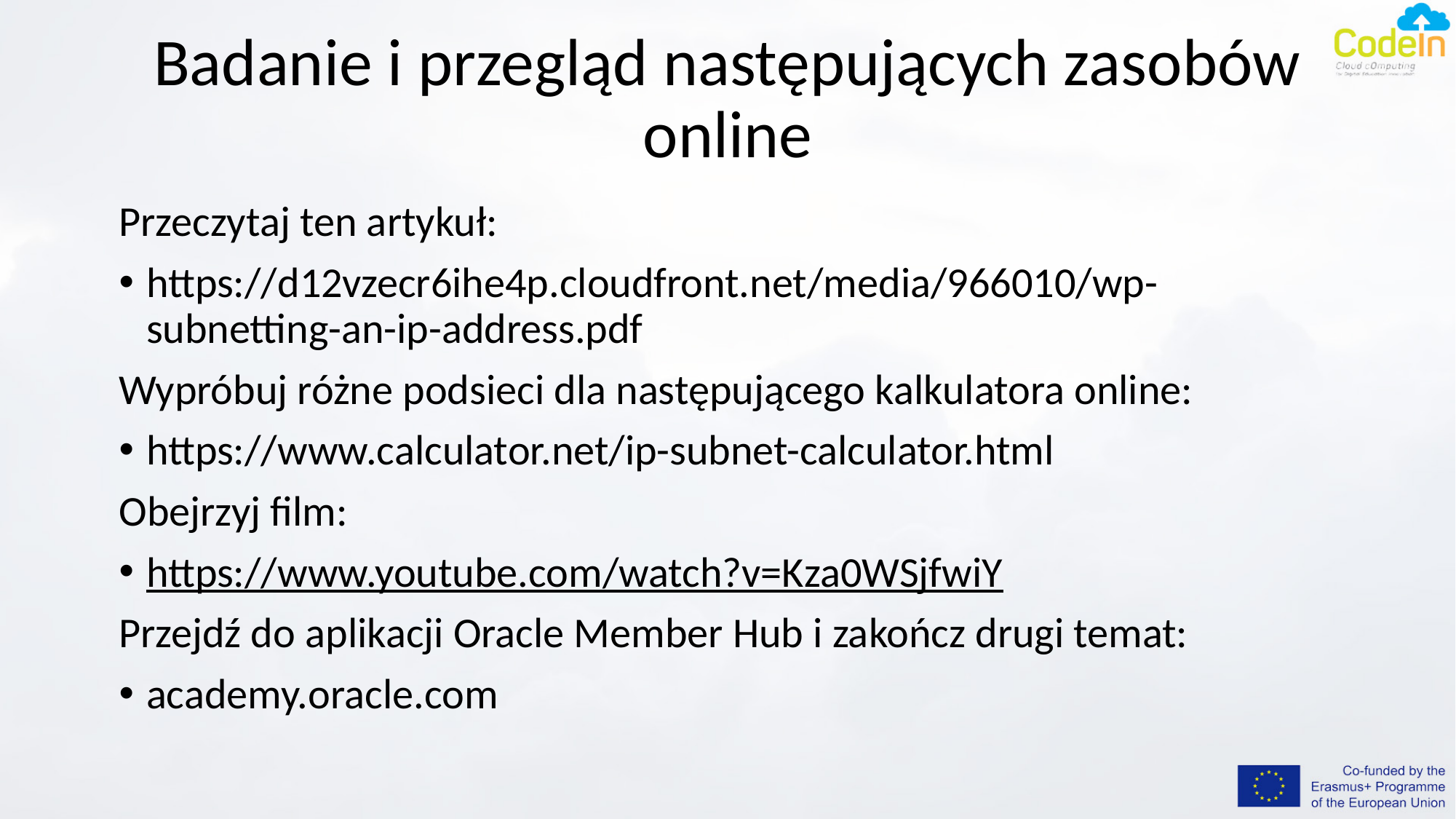

# Badanie i przegląd następujących zasobów online
Przeczytaj ten artykuł:
https://d12vzecr6ihe4p.cloudfront.net/media/966010/wp-subnetting-an-ip-address.pdf
Wypróbuj różne podsieci dla następującego kalkulatora online:
https://www.calculator.net/ip-subnet-calculator.html
Obejrzyj film:
https://www.youtube.com/watch?v=Kza0WSjfwiY
Przejdź do aplikacji Oracle Member Hub i zakończ drugi temat:
academy.oracle.com